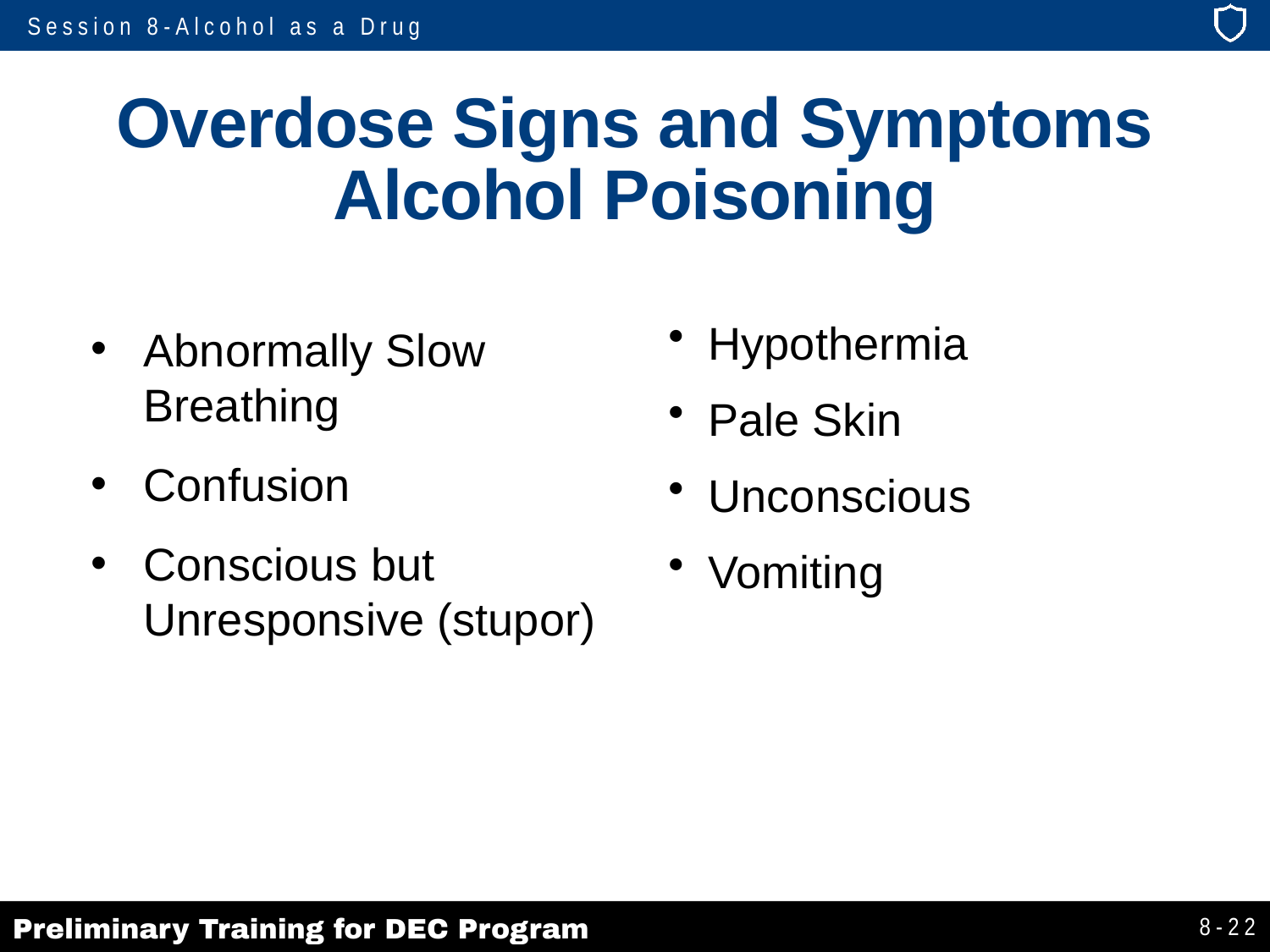

# Overdose Signs and Symptoms Alcohol Poisoning
Abnormally Slow Breathing
Confusion
Conscious but Unresponsive (stupor)
Hypothermia
Pale Skin
Unconscious
Vomiting
8-22